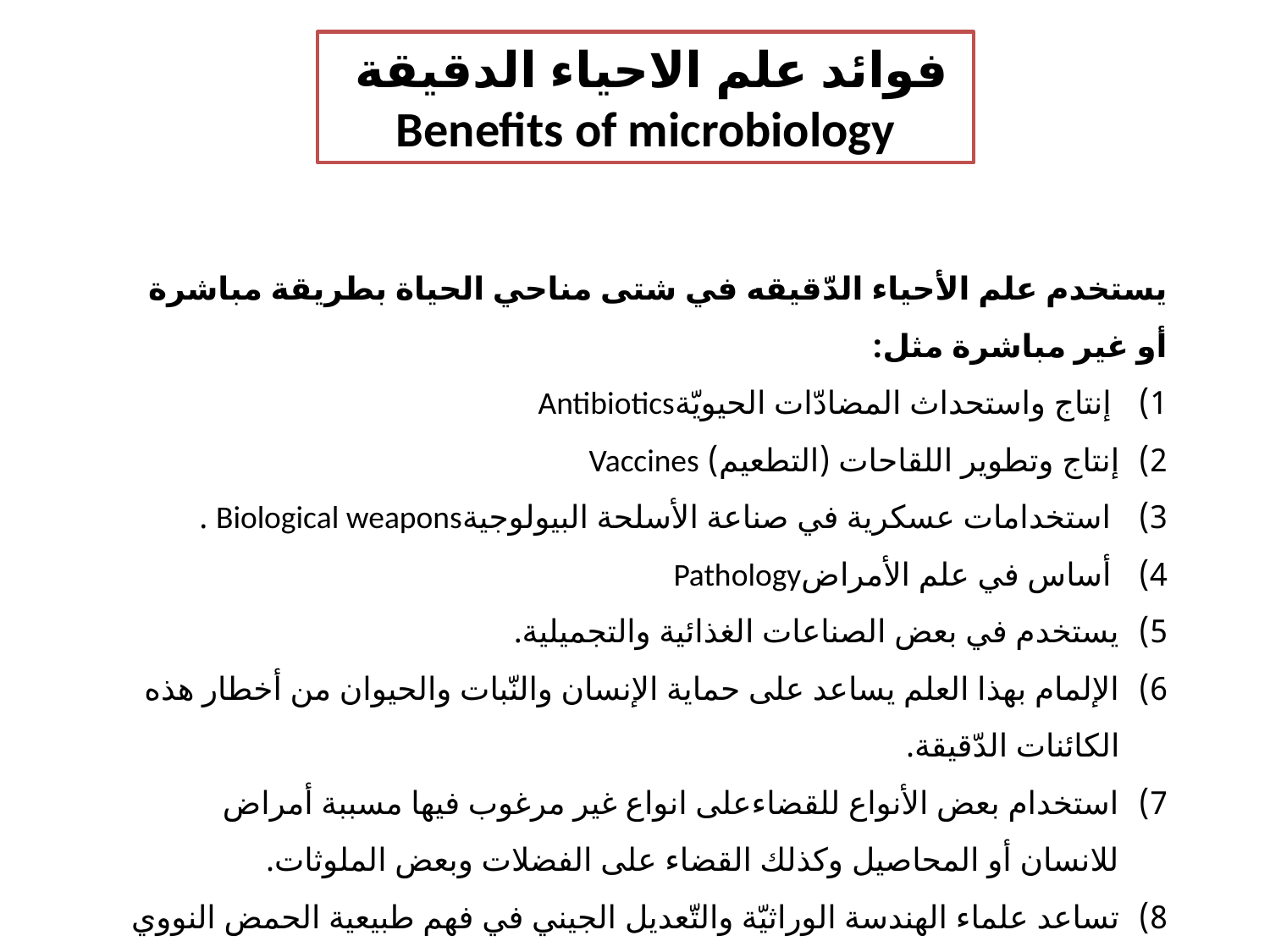

فوائد علم الاحياء الدقيقة
Benefits of microbiology
يستخدم علم الأحياء الدّقيقه في شتى مناحي الحياة بطريقة مباشرة أو غير مباشرة مثل:
 إنتاج واستحداث المضادّات الحيويّةAntibiotics
إنتاج وتطوير اللقاحات (التطعيم) Vaccines‏
 استخدامات عسكرية في صناعة الأسلحة البيولوجيةBiological weapons .
‏ أساس في علم الأمراضPathology
يستخدم في بعض الصناعات الغذائية والتجميلية.
الإلمام بهذا العلم يساعد على حماية الإنسان والنّبات والحيوان من أخطار هذه الكائنات الدّقيقة.
استخدام بعض الأنواع للقضاءعلى انواع غير مرغوب فيها مسببة أمراض للانسان أو المحاصيل وكذلك القضاء على الفضلات وبعض الملوثات.
تساعد علماء الهندسة الوراثيّة والتّعديل الجيني في فهم طبيعية الحمض النووي DNA و RNA.